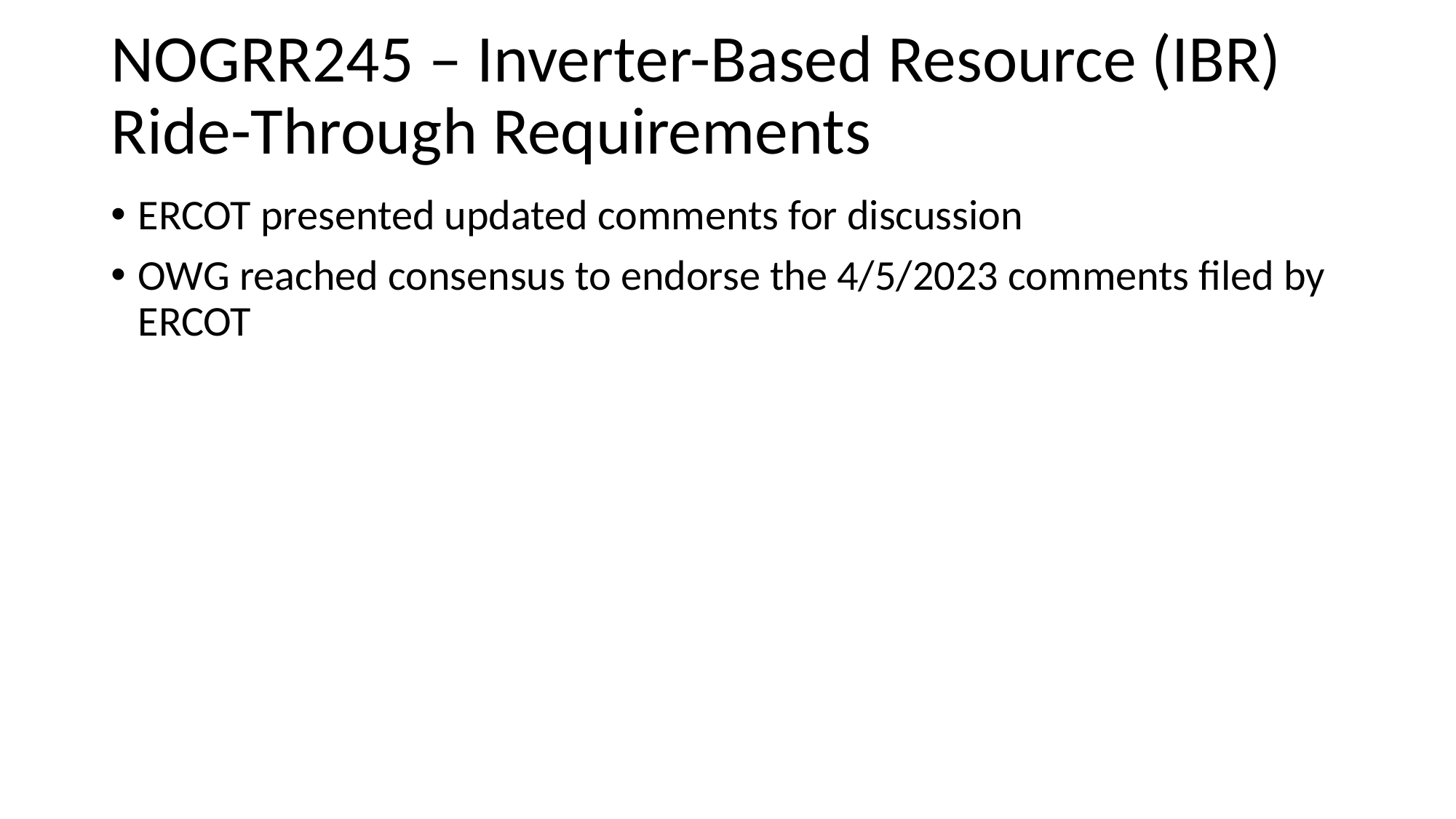

# NOGRR245 – Inverter-Based Resource (IBR) Ride-Through Requirements
ERCOT presented updated comments for discussion
OWG reached consensus to endorse the 4/5/2023 comments filed by ERCOT